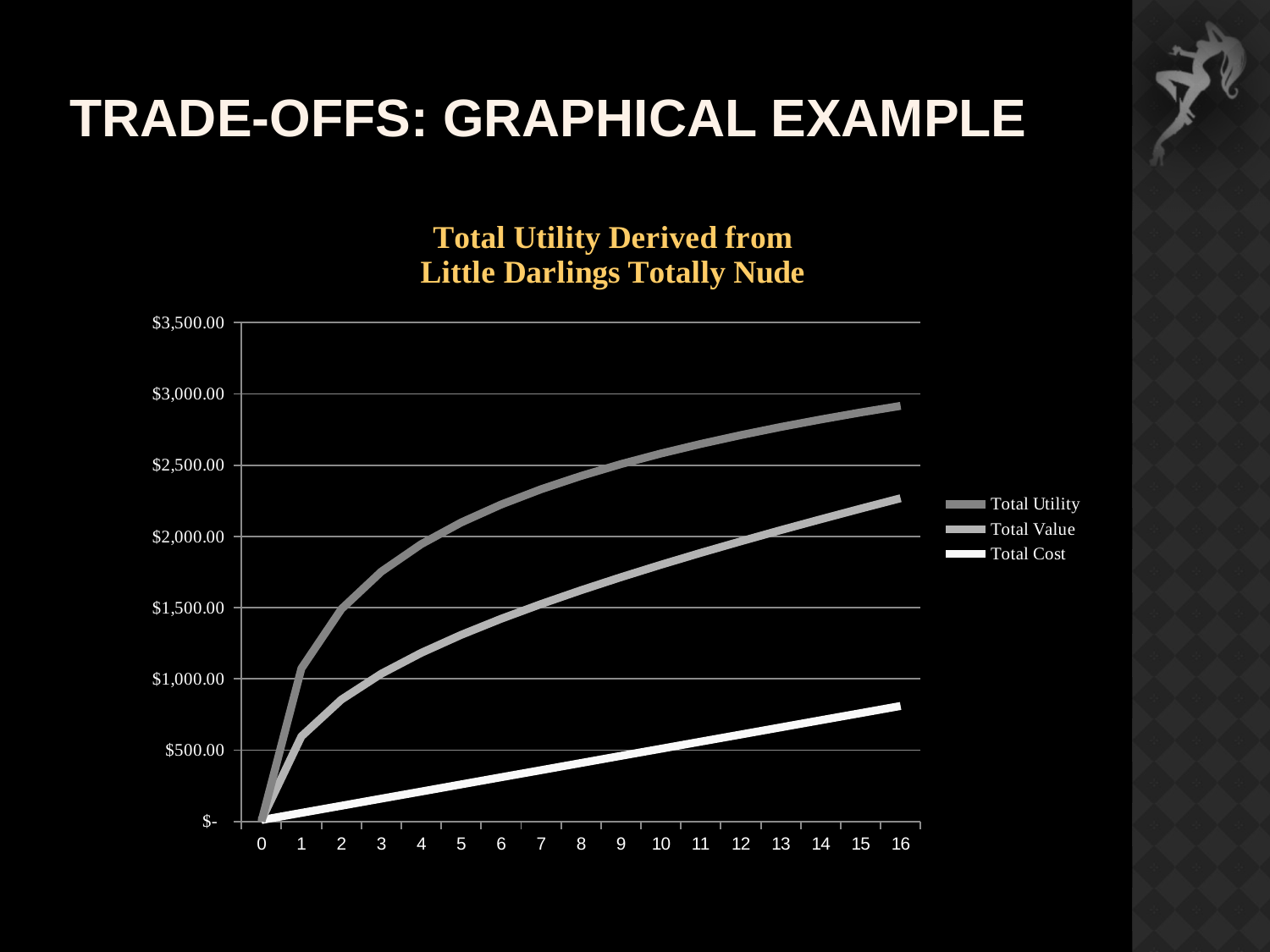

Trade-offs: Graphical Example

### Chart: Total Utility Derived from
Little Darlings Totally Nude

| Category | Total Cost | Total Value | Total Utility |
|---|---|---|---|
| 0 | 10.0 | -0.00027672243322030037 | -10.000276722433219 |
| 1 | 60.0 | 536.6376742339404 | 476.63767423394063 |
| 2 | 110.0 | 744.6914358546959 | 634.6914358546959 |
| 3 | 160.0 | 876.2480852805755 | 716.2480852805755 |
| 4 | 210.0 | 972.6752017417576 | 762.6752017417576 |
| 5 | 260.0 | 1048.8338128143084 | 788.8338128143114 |
| 6 | 310.0 | 1111.7821715375533 | 801.7821715375555 |
| 7 | 360.0 | 1165.4327420295078 | 805.4327420295084 |
| 8 | 410.0 | 1212.1819865901332 | 802.1819865901349 |
| 9 | 460.0 | 1253.604741628724 | 793.6047416287245 |
| 10 | 510.0 | 1290.791578617088 | 780.7915786170889 |
| 11 | 560.0 | 1324.529022476593 | 764.529022476593 |
| 12 | 610.0 | 1355.403025405951 | 745.4030254059501 |
| 13 | 660.0 | 1383.86185359866 | 723.8618535986584 |
| 14 | 710.0 | 1410.2561089485341 | 700.2561089485339 |
| 15 | 760.0 | 1434.8651891757058 | 674.8651891757036 |
| 16 | 810.0 | 1457.9153525805589 | 647.9153525805575 |